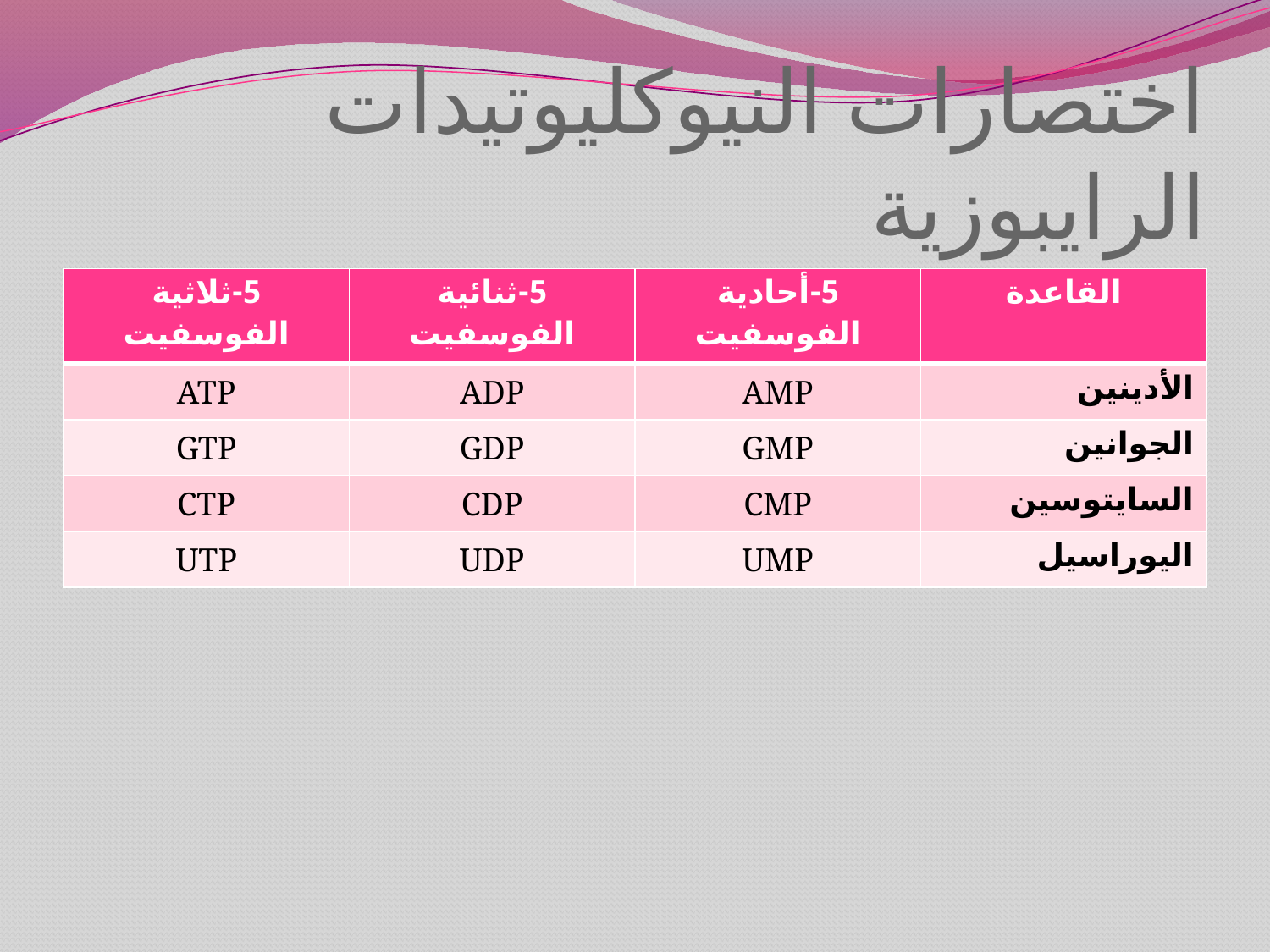

# اختصارات النيوكليوتيدات الرايبوزية
| 5-ثلاثية الفوسفيت | 5-ثنائية الفوسفيت | 5-أحادية الفوسفيت | القاعدة |
| --- | --- | --- | --- |
| ATP | ADP | AMP | الأدينين |
| GTP | GDP | GMP | الجوانين |
| CTP | CDP | CMP | السايتوسين |
| UTP | UDP | UMP | اليوراسيل |